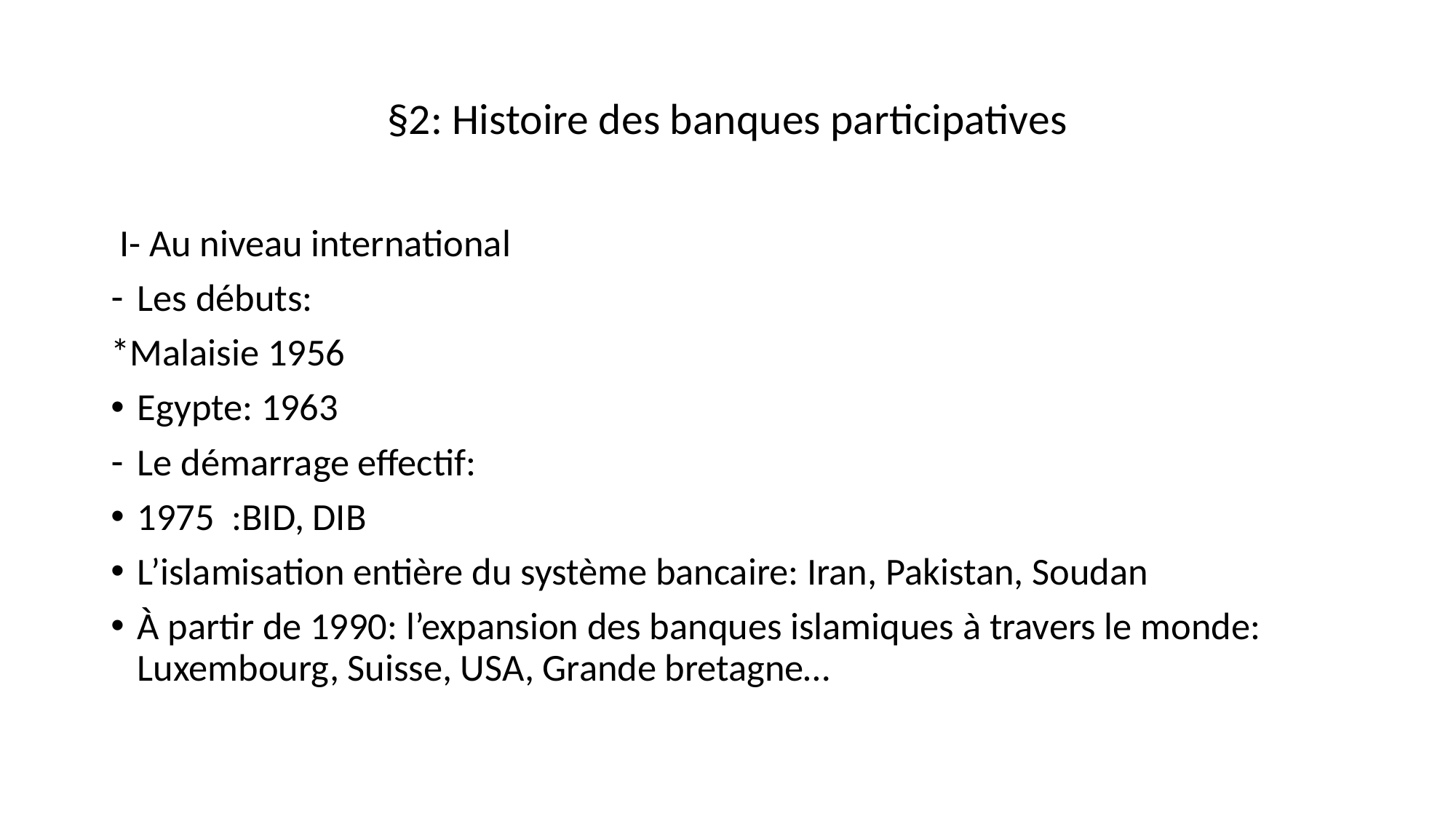

# §2: Histoire des banques participatives
 I- Au niveau international
Les débuts:
*Malaisie 1956
Egypte: 1963
Le démarrage effectif:
1975  :BID, DIB
L’islamisation entière du système bancaire: Iran, Pakistan, Soudan
À partir de 1990: l’expansion des banques islamiques à travers le monde: Luxembourg, Suisse, USA, Grande bretagne…